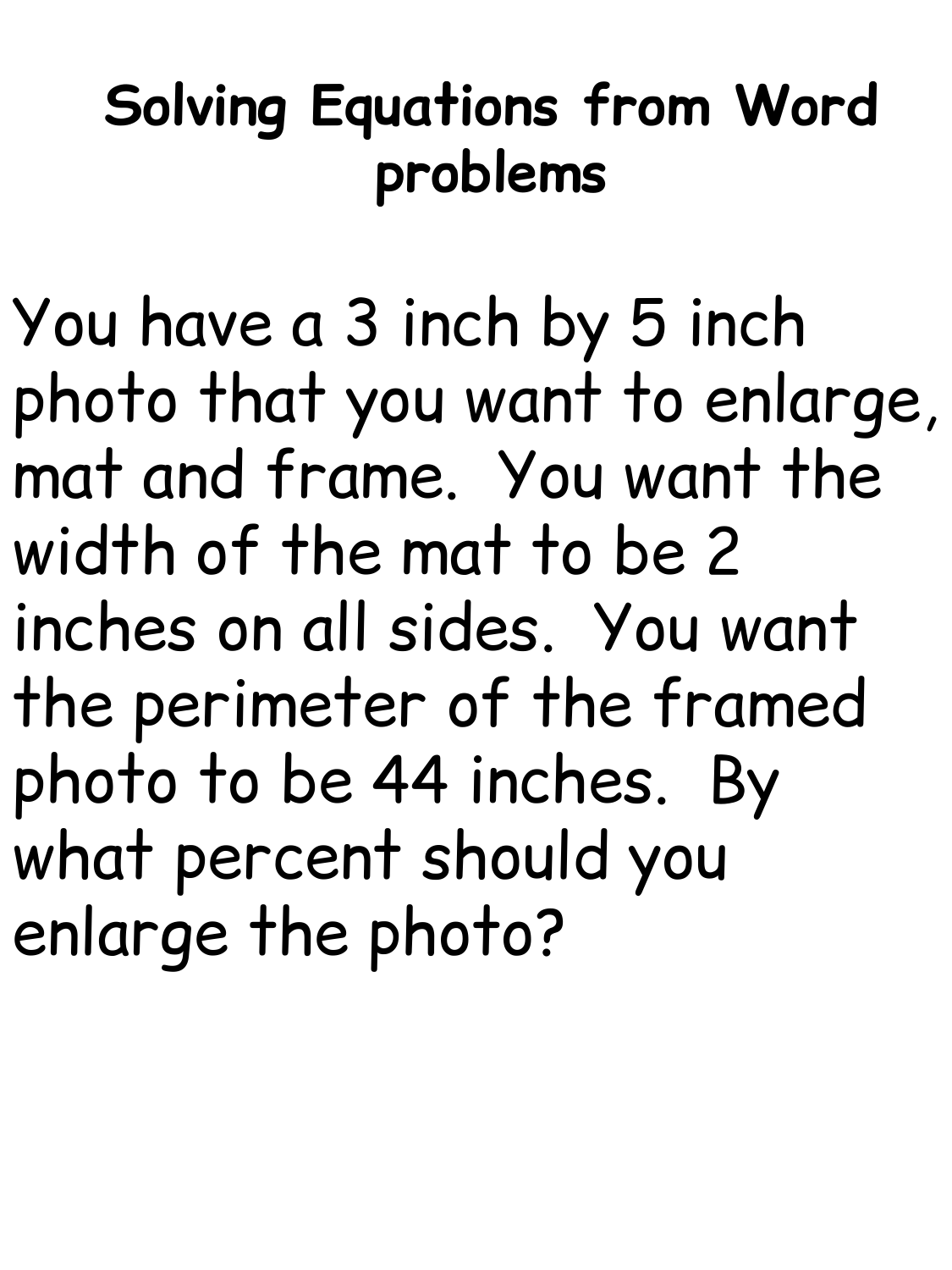

# Solving Equations from Word problems
You have a 3 inch by 5 inch photo that you want to enlarge, mat and frame.  You want the width of the mat to be 2 inches on all sides.  You want the perimeter of the framed photo to be 44 inches.  By what percent should you enlarge the photo?